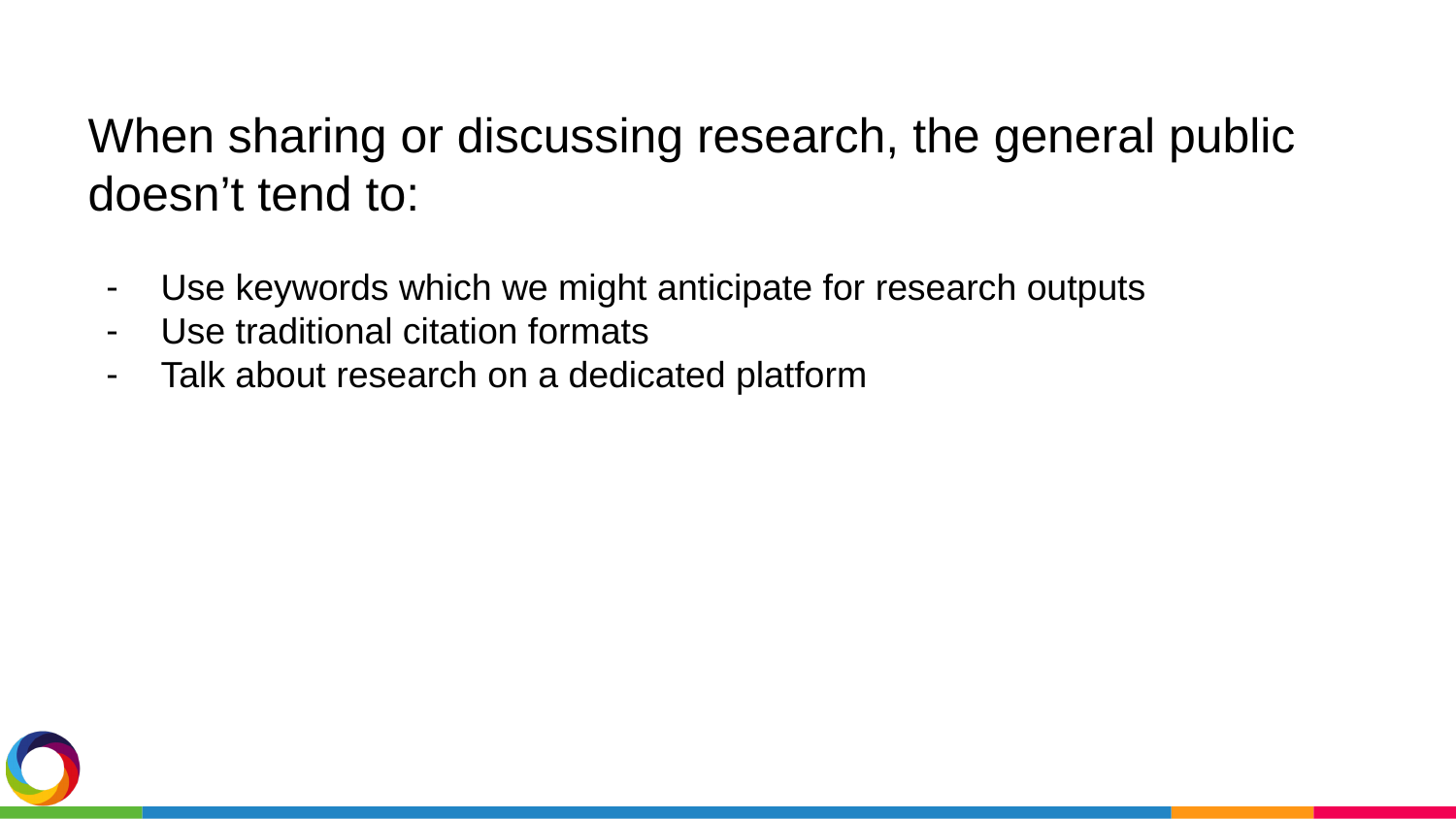

When sharing or discussing research, the general public doesn’t tend to:

Use keywords which we might anticipate for research outputs
Use traditional citation formats
Talk about research on a dedicated platform